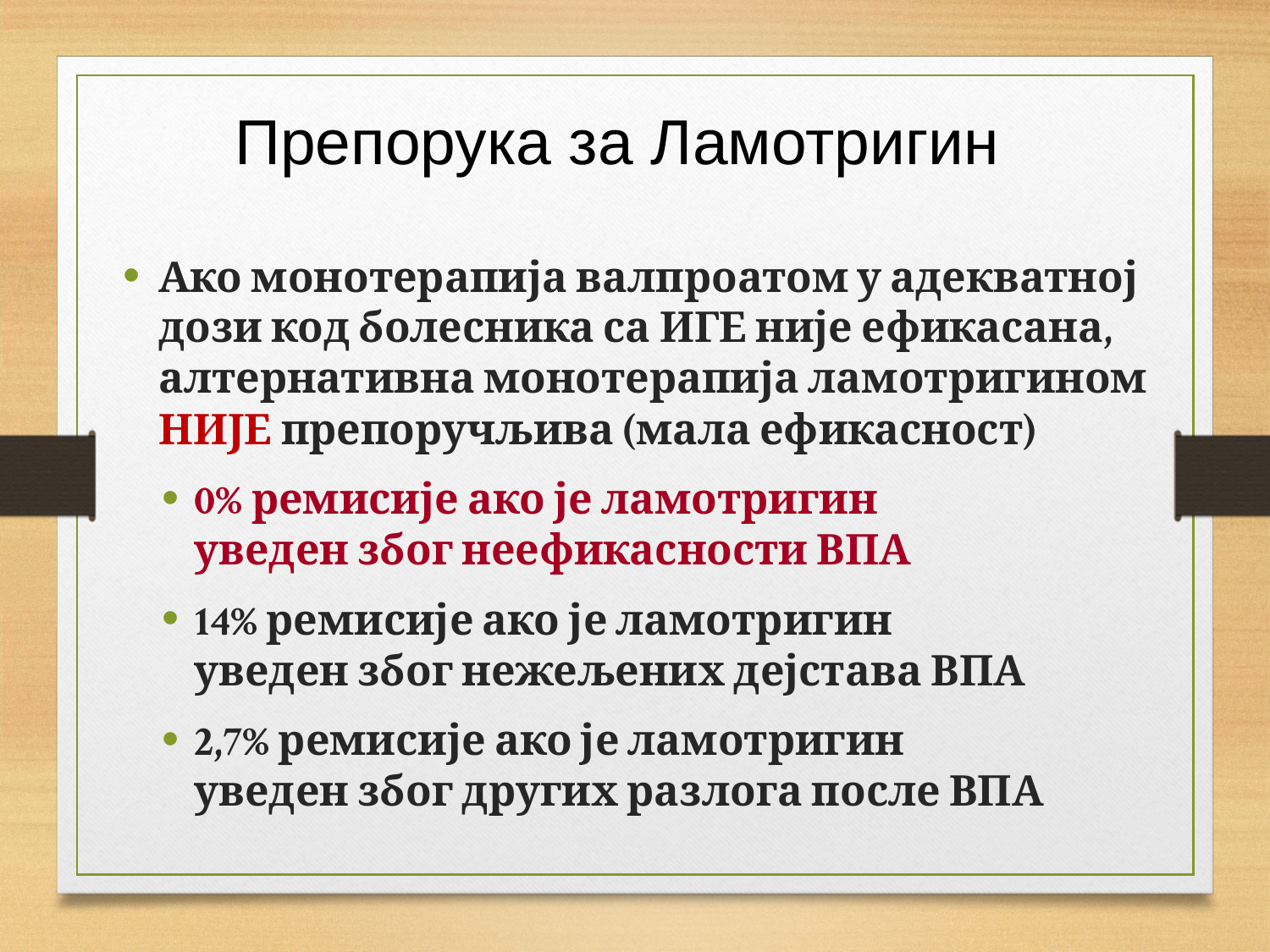

Препорука за Ламотригин
Ако монотерапија валпроатом у адекватној дози код болесника са ИГЕ није ефикасана, алтернативна монотерапија ламотригином НИЈЕ препоручљива (мала ефикасност)
0% ремисије ако је ламотригин
уведен због неефикасности ВПА
14% ремисије ако је ламотригин
уведен због нежељених дејстава ВПА
2,7% ремисије ако је ламотригин
уведен због других разлога после ВПА